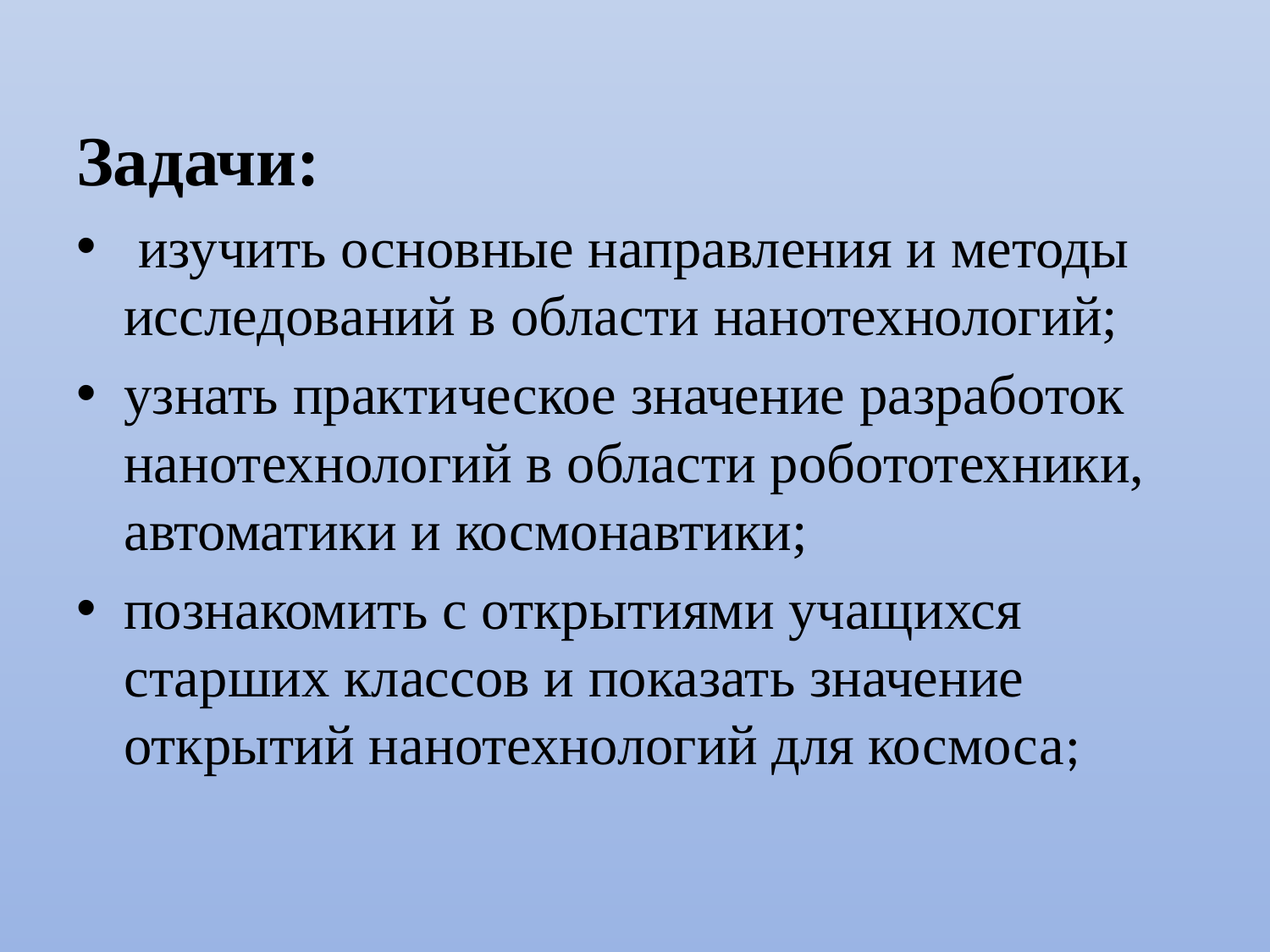

#
Задачи:
 изучить основные направления и методы исследований в области нанотехнологий;
узнать практическое значение разработок нанотехнологий в области робототехники, автоматики и космонавтики;
познакомить с открытиями учащихся старших классов и показать значение открытий нанотехнологий для космоса;